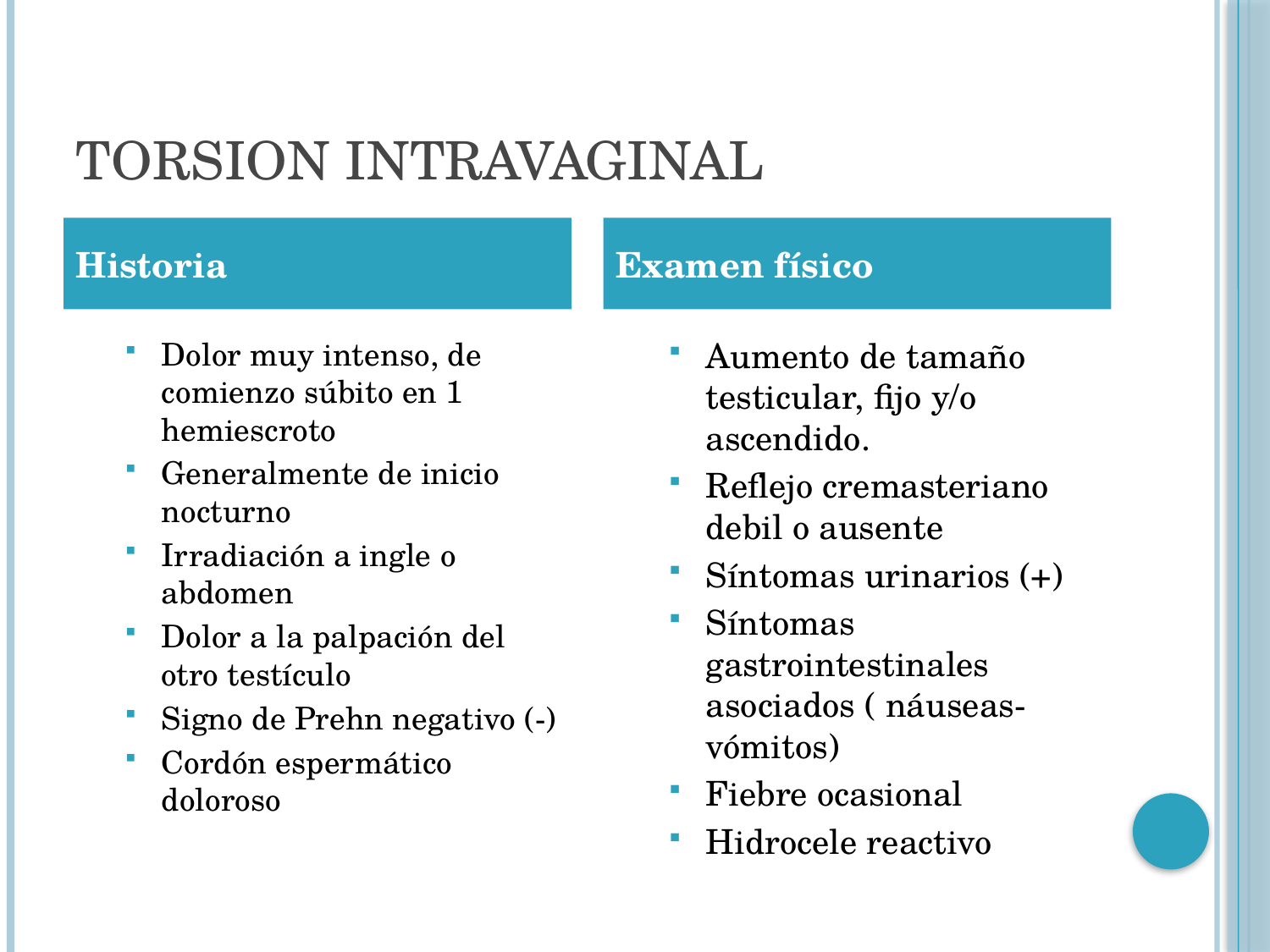

# Torsion Intravaginal
Historia
Examen físico
Dolor muy intenso, de comienzo súbito en 1 hemiescroto
Generalmente de inicio nocturno
Irradiación a ingle o abdomen
Dolor a la palpación del otro testículo
Signo de Prehn negativo (-)
Cordón espermático doloroso

Aumento de tamaño testicular, fijo y/o ascendido.
Reflejo cremasteriano debil o ausente
Síntomas urinarios (+)
Síntomas gastrointestinales asociados ( náuseas-vómitos)
Fiebre ocasional
Hidrocele reactivo